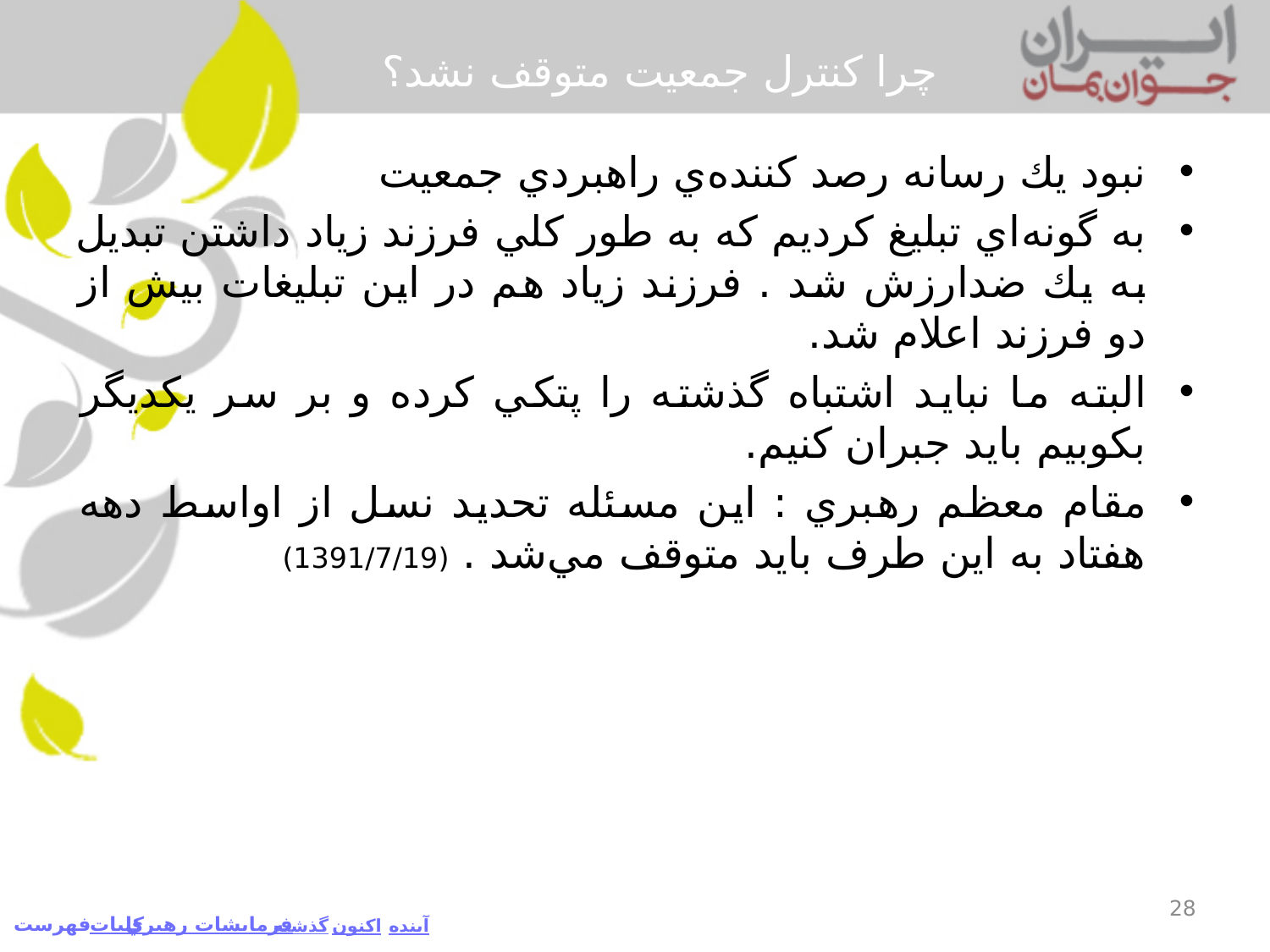

# چرا كنترل جمعيت متوقف نشد؟
نبود يك رسانه رصد كننده‌ي راهبردي جمعيت
به گونه‌اي تبليغ كرديم كه به طور كلي فرزند زياد داشتن تبديل به يك ضدارزش شد . فرزند زياد هم در اين تبليغات بيش از دو فرزند اعلام شد.
البته ما نبايد اشتباه گذشته را پتكي كرده و بر سر يكديگر بكوبيم بايد جبران كنيم.
مقام معظم رهبري : اين مسئله تحديد نسل از اواسط دهه هفتاد به اين طرف بايد متوقف مي‌شد . (1391/7/19)
28